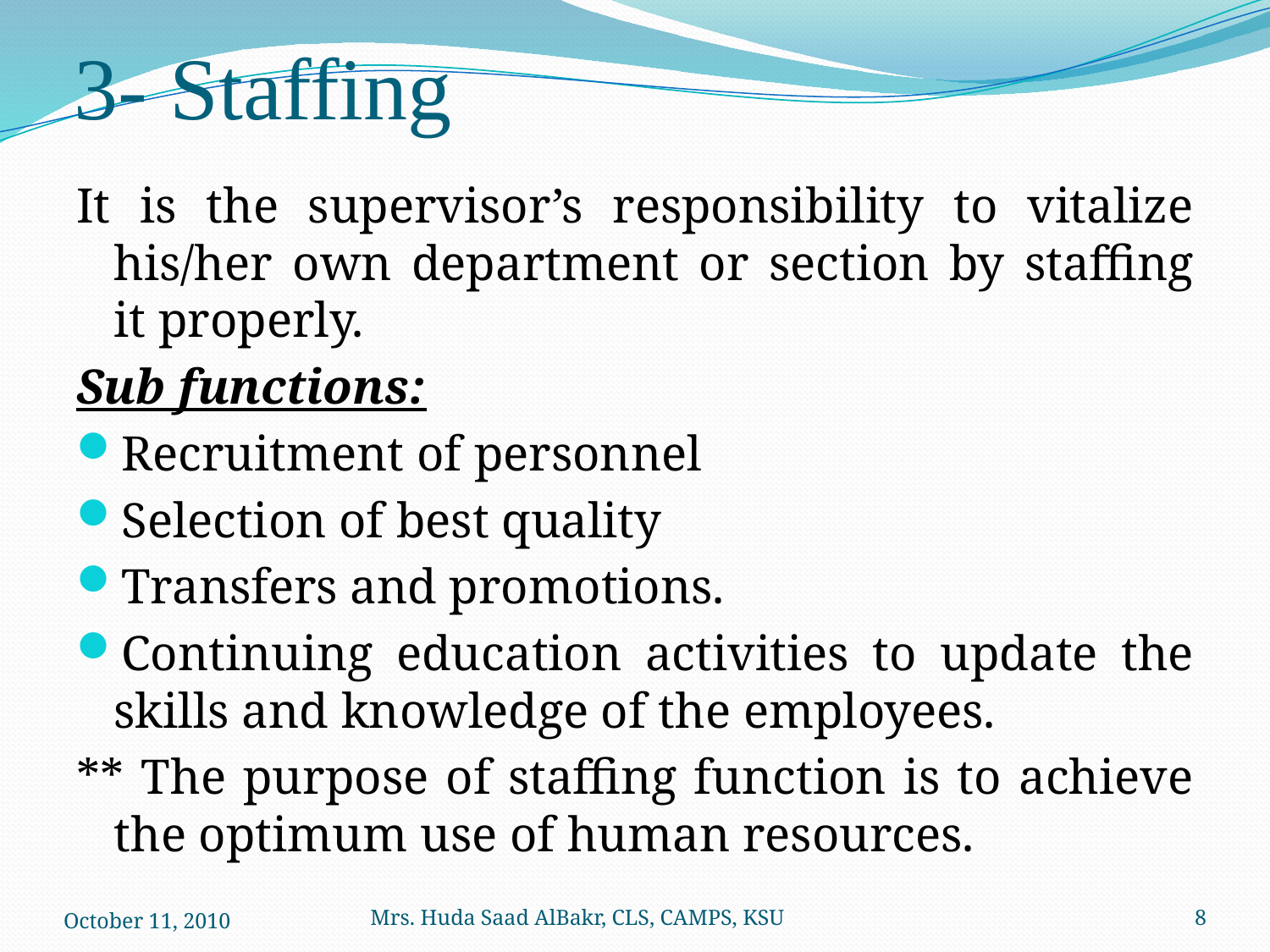

# 3- Staffing
It is the supervisor’s responsibility to vitalize his/her own department or section by staffing it properly.
Sub functions:
Recruitment of personnel
Selection of best quality
Transfers and promotions.
Continuing education activities to update the skills and knowledge of the employees.
** The purpose of staffing function is to achieve the optimum use of human resources.

October 11, 2010
Mrs. Huda Saad AlBakr, CLS, CAMPS, KSU
8